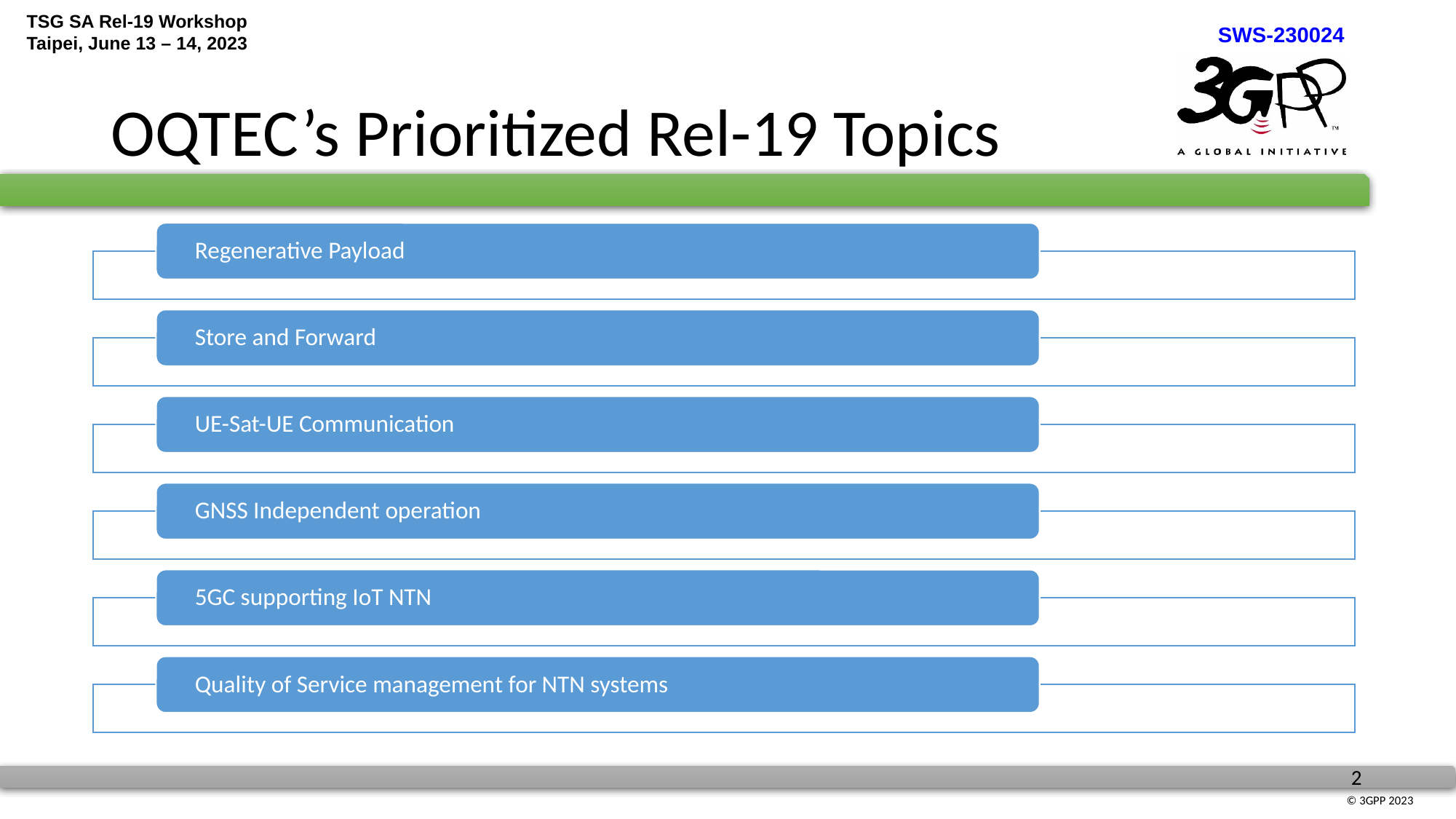

# OQTEC’s Prioritized Rel-19 Topics
Regenerative Payload
Store and Forward
UE-Sat-UE Communication
GNSS Independent operation
5GC supporting IoT NTN
Quality of Service management for NTN systems